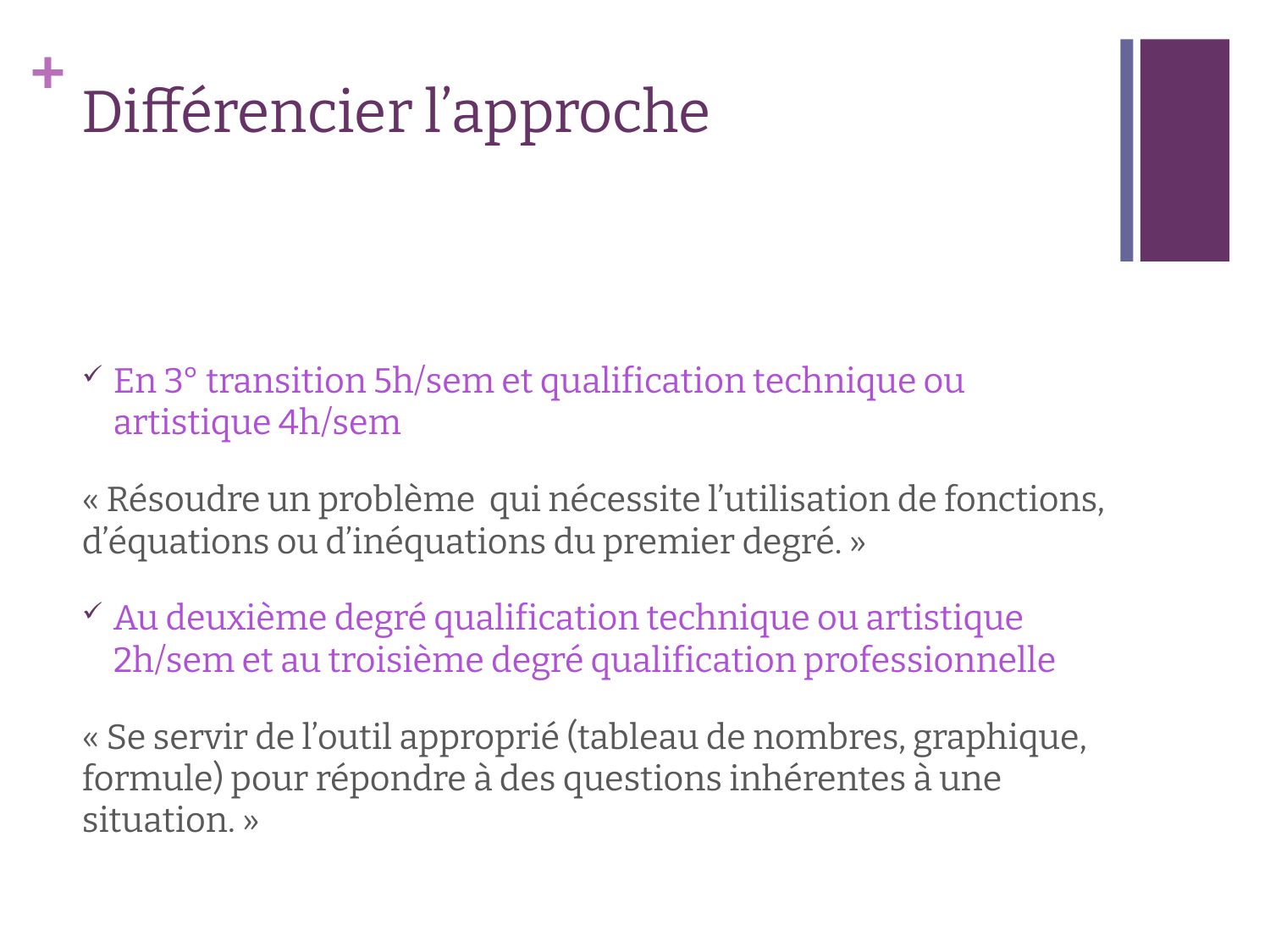

# Différencier l’approche

En 3° transition 5h/sem et qualification technique ou artistique 4h/sem
« Résoudre un problème  qui nécessite l’utilisation de fonctions, d’équations ou d’inéquations du premier degré. »
Au deuxième degré qualification technique ou artistique 2h/sem et au troisième degré qualification professionnelle
« Se servir de l’outil approprié (tableau de nombres, graphique, formule) pour répondre à des questions inhérentes à une situation. »